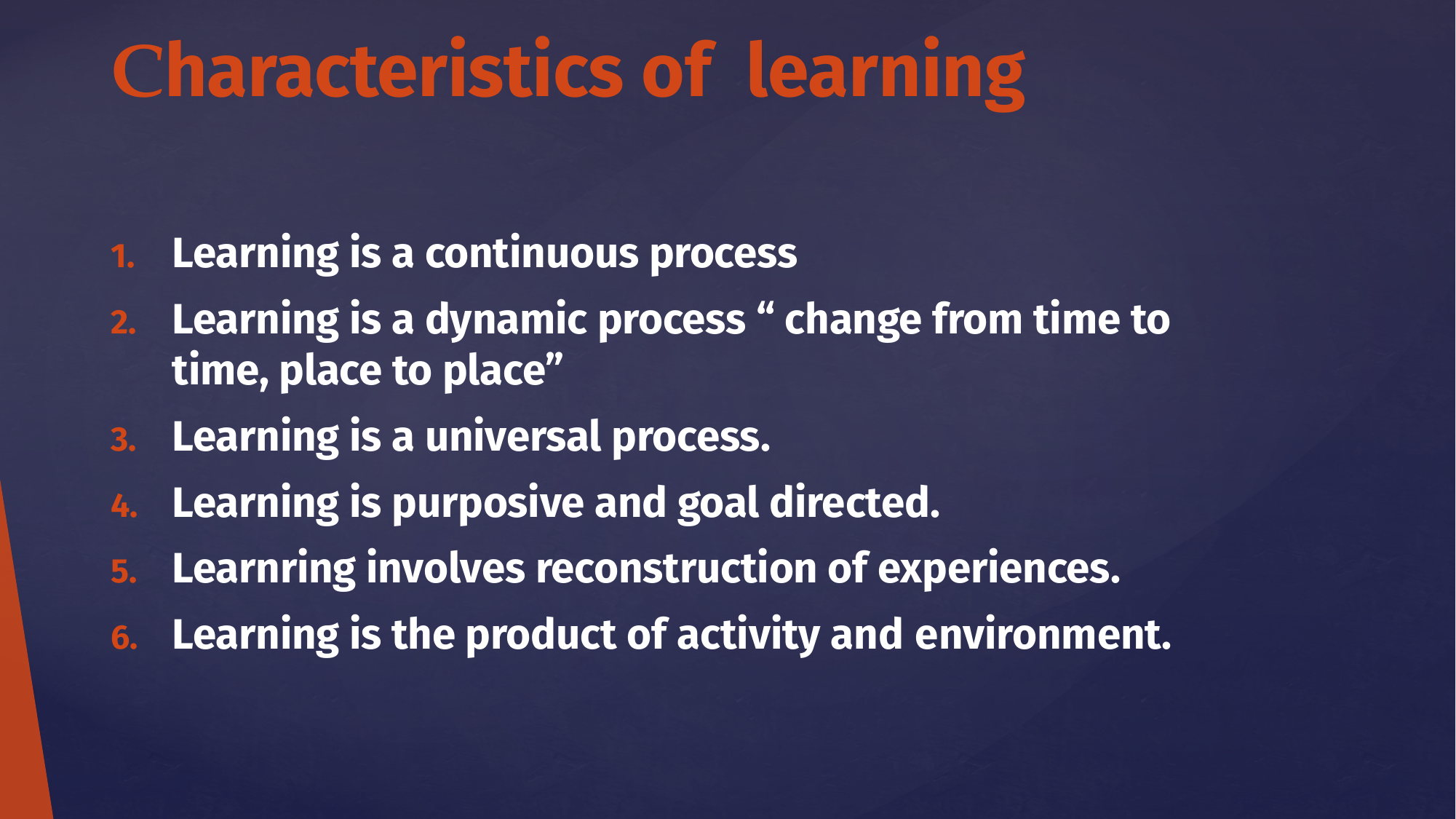

# Characteristics of  learning
Learning is a continuous process
Learning is a dynamic process “ change from time to time, place to place”
Learning is a universal process.
Learning is purposive and goal directed.
Learnring involves reconstruction of experiences.
Learning is the product of activity and environment.